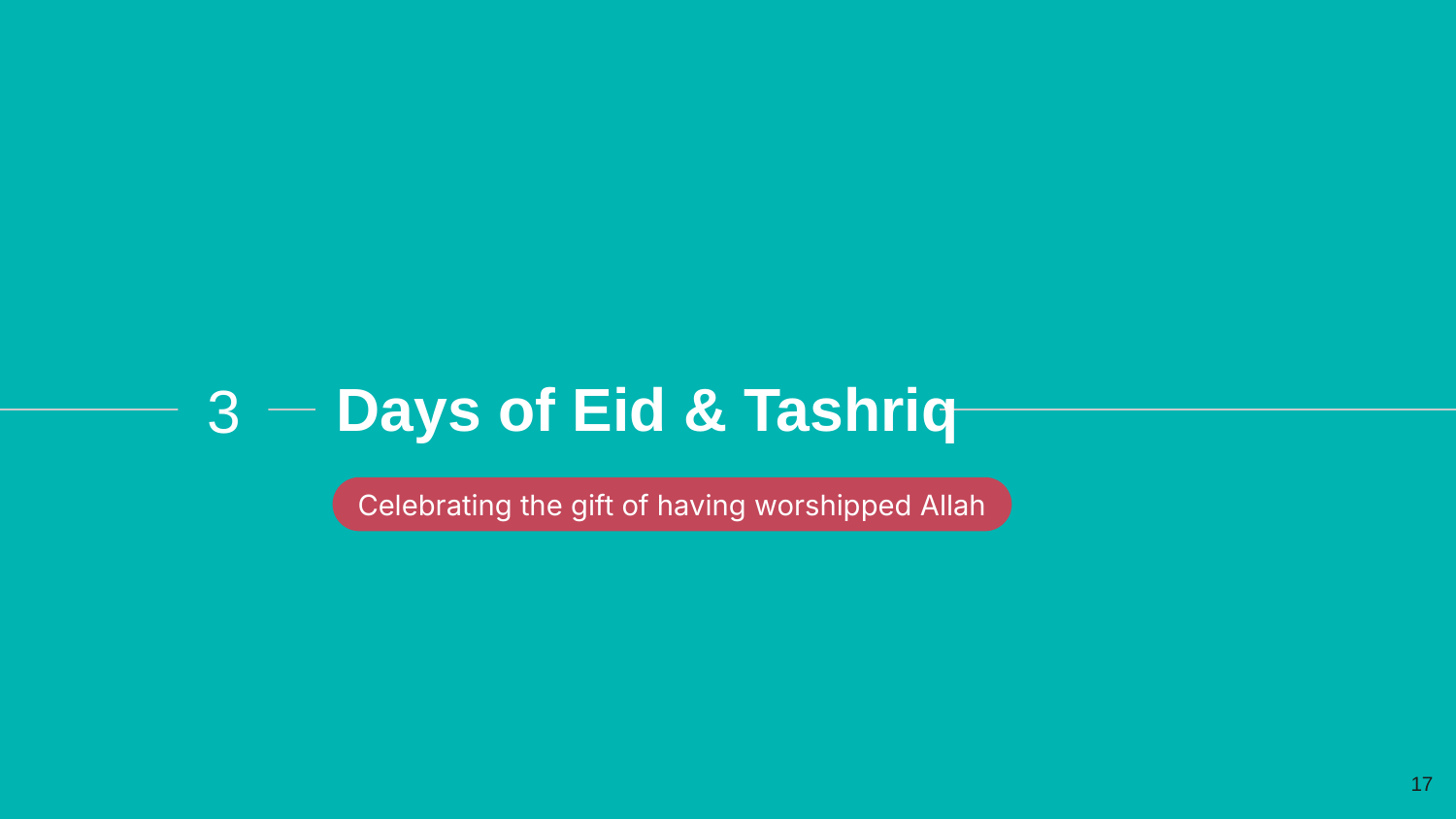

# Days of Eid & Tashriq
3
Celebrating the gift of having worshipped Allah
17